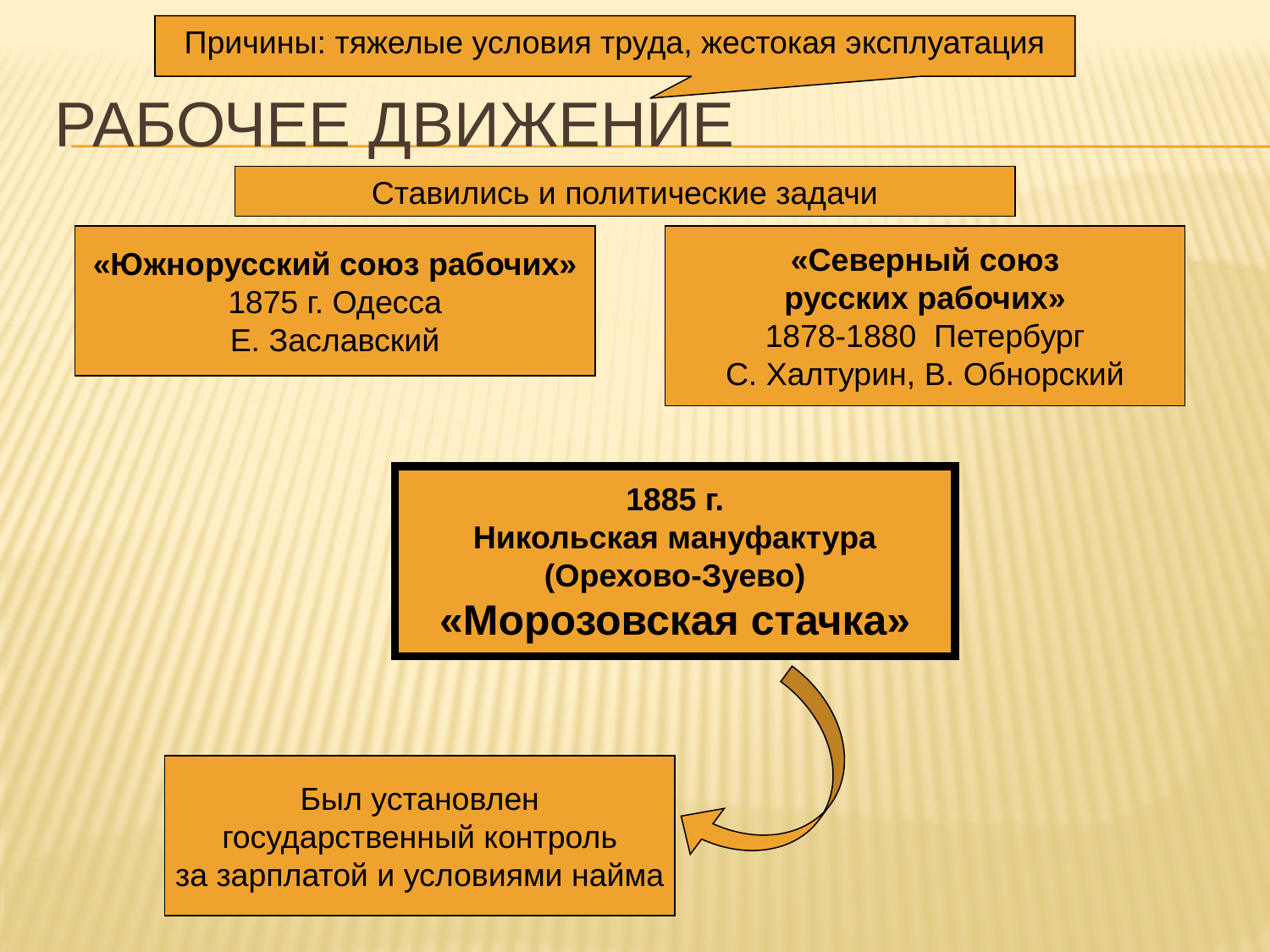

Причины: тяжелые условия труда, жестокая эксплуатация
# Рабочее движение
Ставились и политические задачи
«Южнорусский союз рабочих»
1875 г. Одесса
Е. Заславский
«Северный союз
русских рабочих»
1878-1880  Петербург
С. Халтурин, В. Обнорский
1885 г.
Никольская мануфактура
(Орехово-Зуево)
«Морозовская стачка»

Был установлен
государственный контроль
за зарплатой и условиями найма